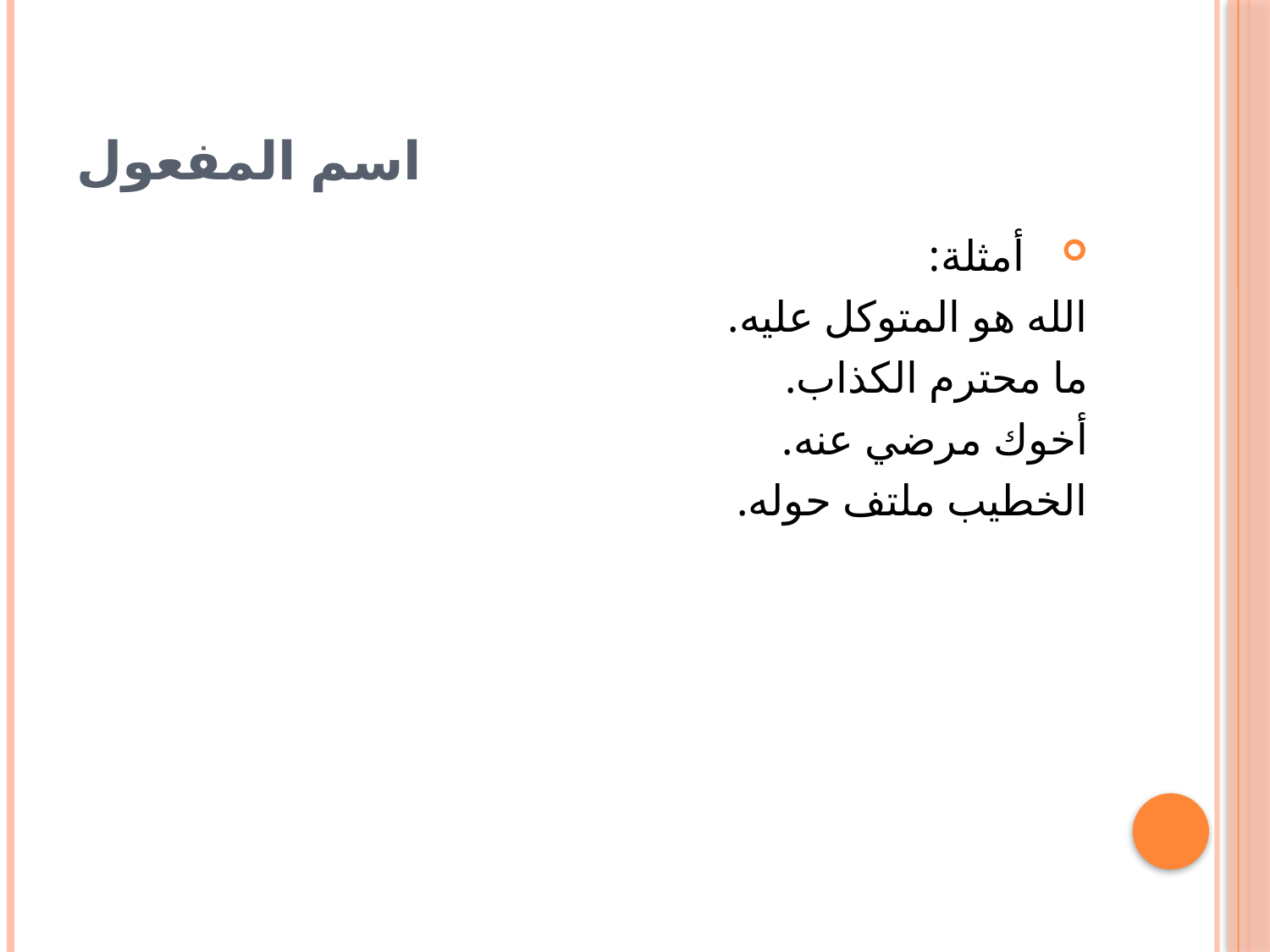

# اسم المفعول
أمثلة:
الله هو المتوكل عليه.
ما محترم الكذاب.
أخوك مرضي عنه.
الخطيب ملتف حوله.